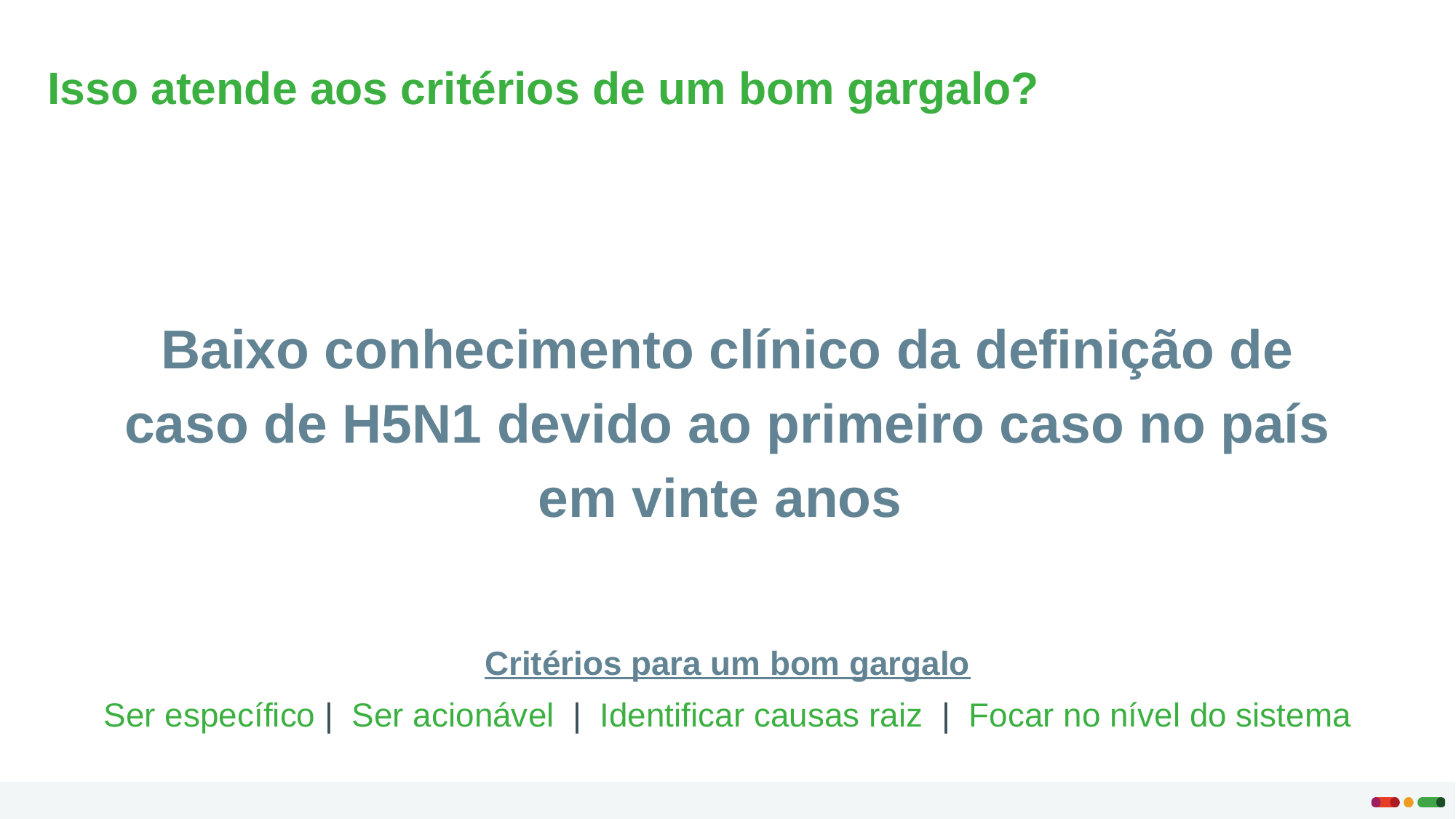

Isso atende aos critérios de um bom gargalo?
Baixo conhecimento clínico da definição de caso de H5N1 devido ao primeiro caso no país em vinte anos
Critérios para um bom gargalo
Ser específico |  Ser acionável  |  Identificar causas raiz  |  Focar no nível do sistema